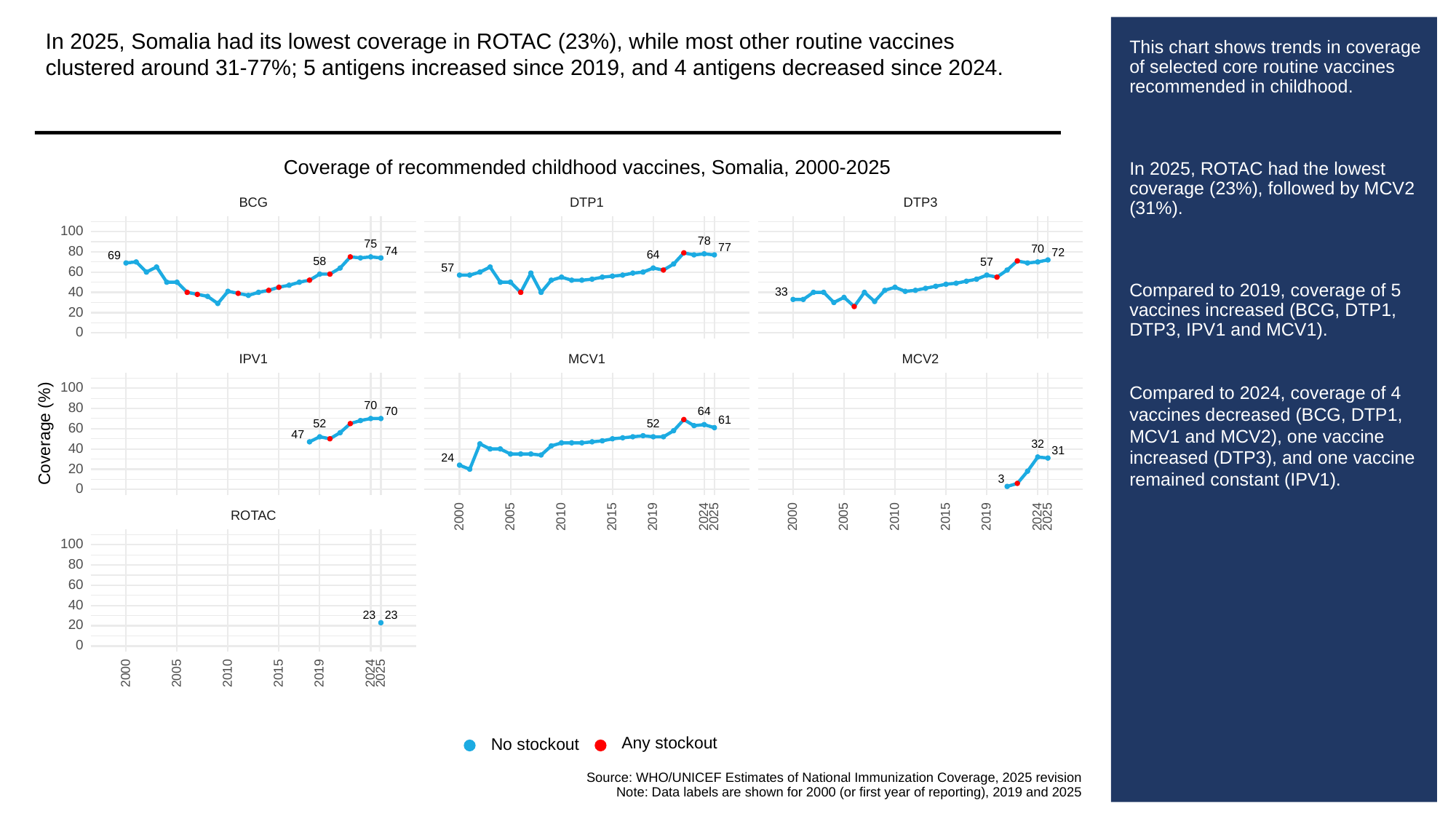

In 2025, Somalia had its lowest coverage in ROTAC (23%), while most other routine vaccines clustered around 31-77%; 5 antigens increased since 2019, and 4 antigens decreased since 2024.
# This chart shows trends in coverage of selected core routine vaccines recommended in childhood.

In 2025, ROTAC had the lowest coverage (23%), followed by MCV2 (31%).

Compared to 2019, coverage of 5 vaccines increased (BCG, DTP1, DTP3, IPV1 and MCV1).

Compared to 2024, coverage of 4 vaccines decreased (BCG, DTP1, MCV1 and MCV2), one vaccine increased (DTP3), and one vaccine remained constant (IPV1).

Coverage of recommended childhood vaccines, Somalia, 2000-2025
BCG
DTP3
DTP1

100

78
75

77
70
80
74
72

64

69

58

57

57

60

40

33

20

0

MCV1
MCV2
IPV1

100

70
80
70
64

61

52
52

60

Coverage (%)

47

32

40

31

24

20

3

0

ROTAC
2000
2005
2010
2015
2019
2024
2025
2000
2005
2010
2015
2019
2024
2025

100

80

60

40

23
23

20

0

2000
2005
2010
2015
2019
2024
2025
Any stockout
No stockout

Source: WHO/UNICEF Estimates of National Immunization Coverage, 2025 revision
Note: Data labels are shown for 2000 (or first year of reporting), 2019 and 2025